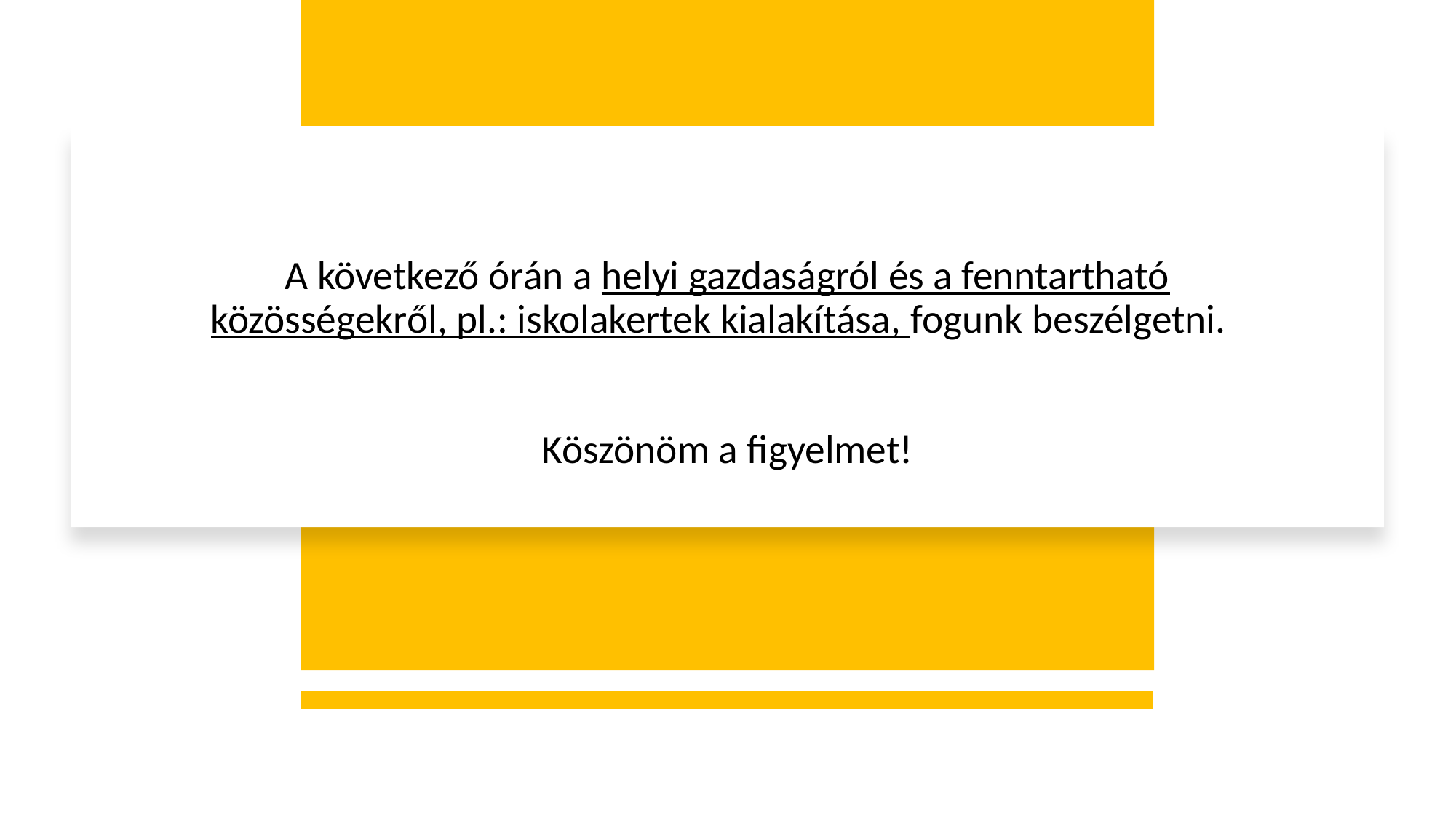

# A következő órán a helyi gazdaságról és a fenntartható közösségekről, pl.: iskolakertek kialakítása, fogunk beszélgetni. Köszönöm a figyelmet!